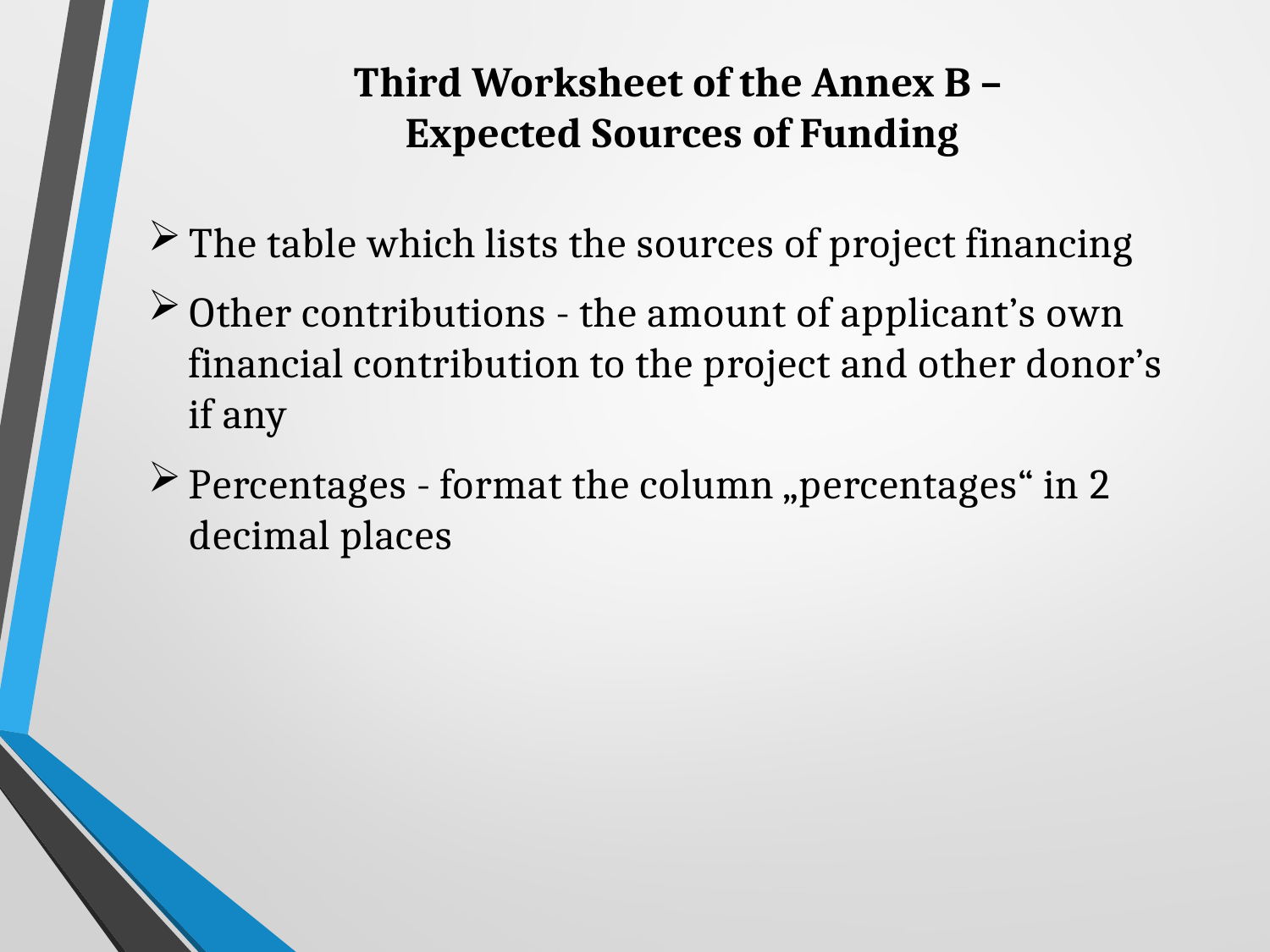

# Third Worksheet of the Annex B – Expected Sources of Funding
The table which lists the sources of project financing
Other contributions - the amount of applicant’s own financial contribution to the project and other donor’s if any
Percentages - format the column „percentages“ in 2 decimal places